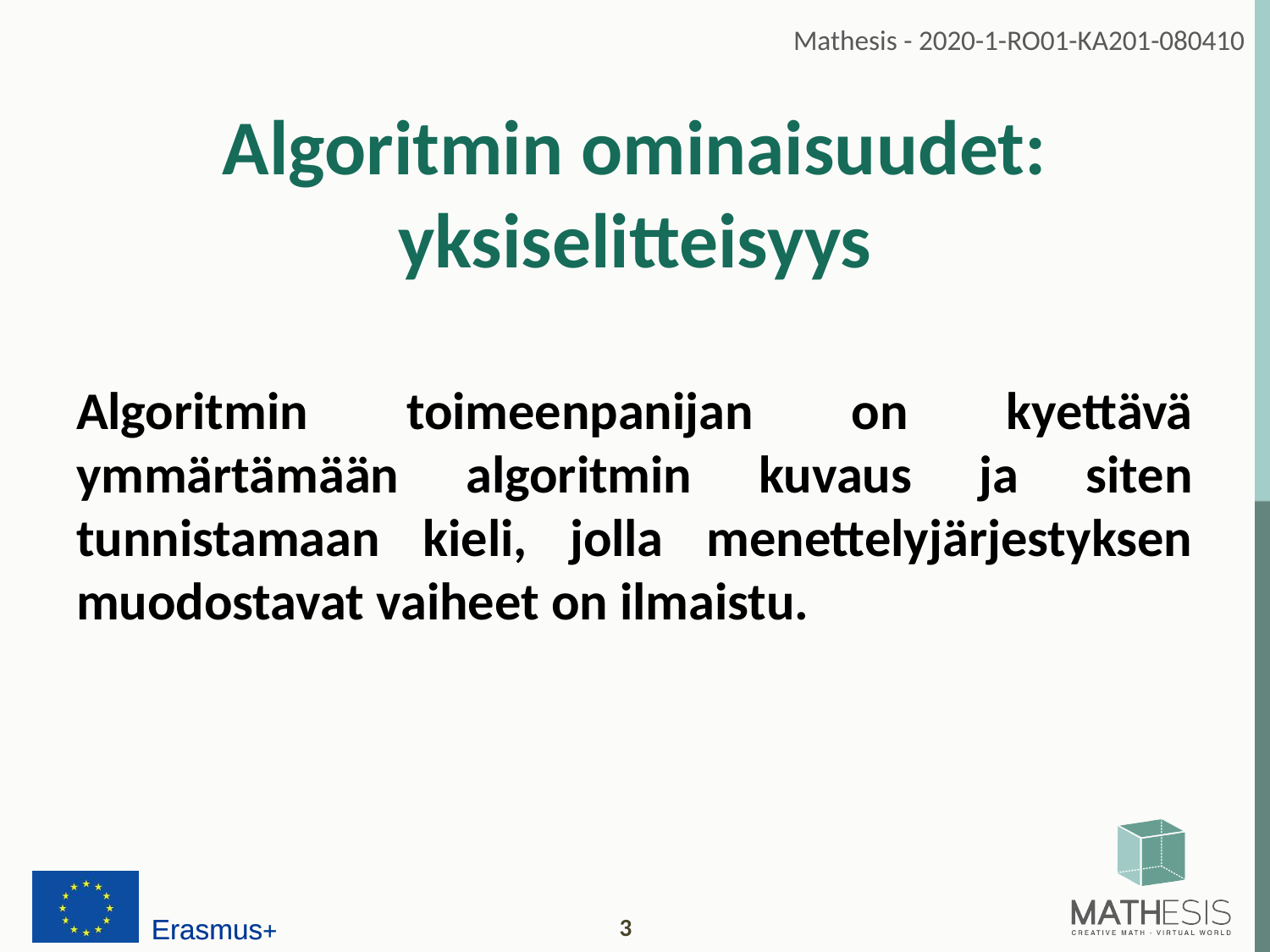

# Algoritmin ominaisuudet: yksiselitteisyys
Algoritmin toimeenpanijan on kyettävä ymmärtämään algoritmin kuvaus ja siten tunnistamaan kieli, jolla menettelyjärjestyksen muodostavat vaiheet on ilmaistu.